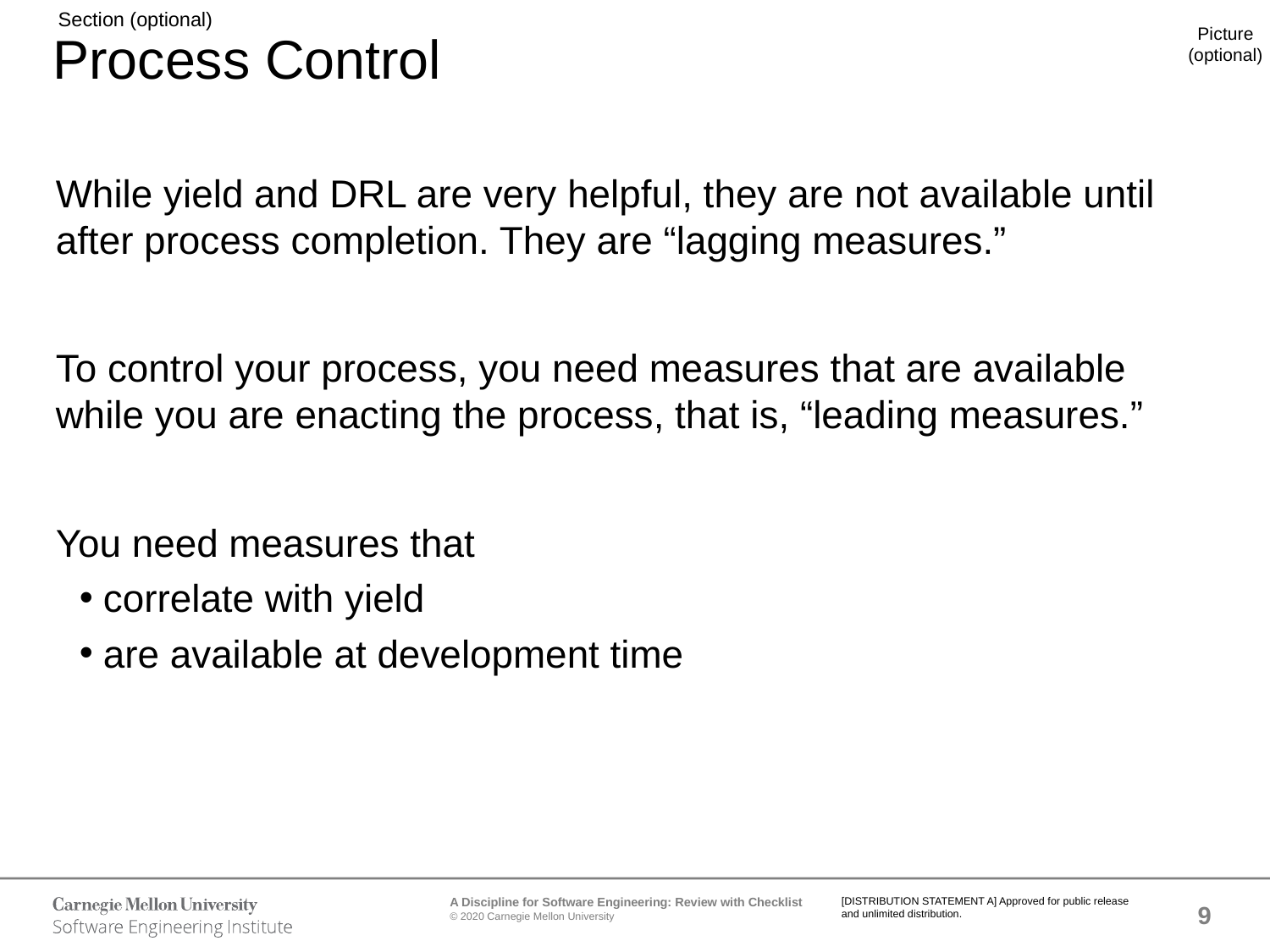

# Process Control
While yield and DRL are very helpful, they are not available until after process completion. They are “lagging measures.”

To control your process, you need measures that are available while you are enacting the process, that is, “leading measures.”

You need measures that
correlate with yield
are available at development time